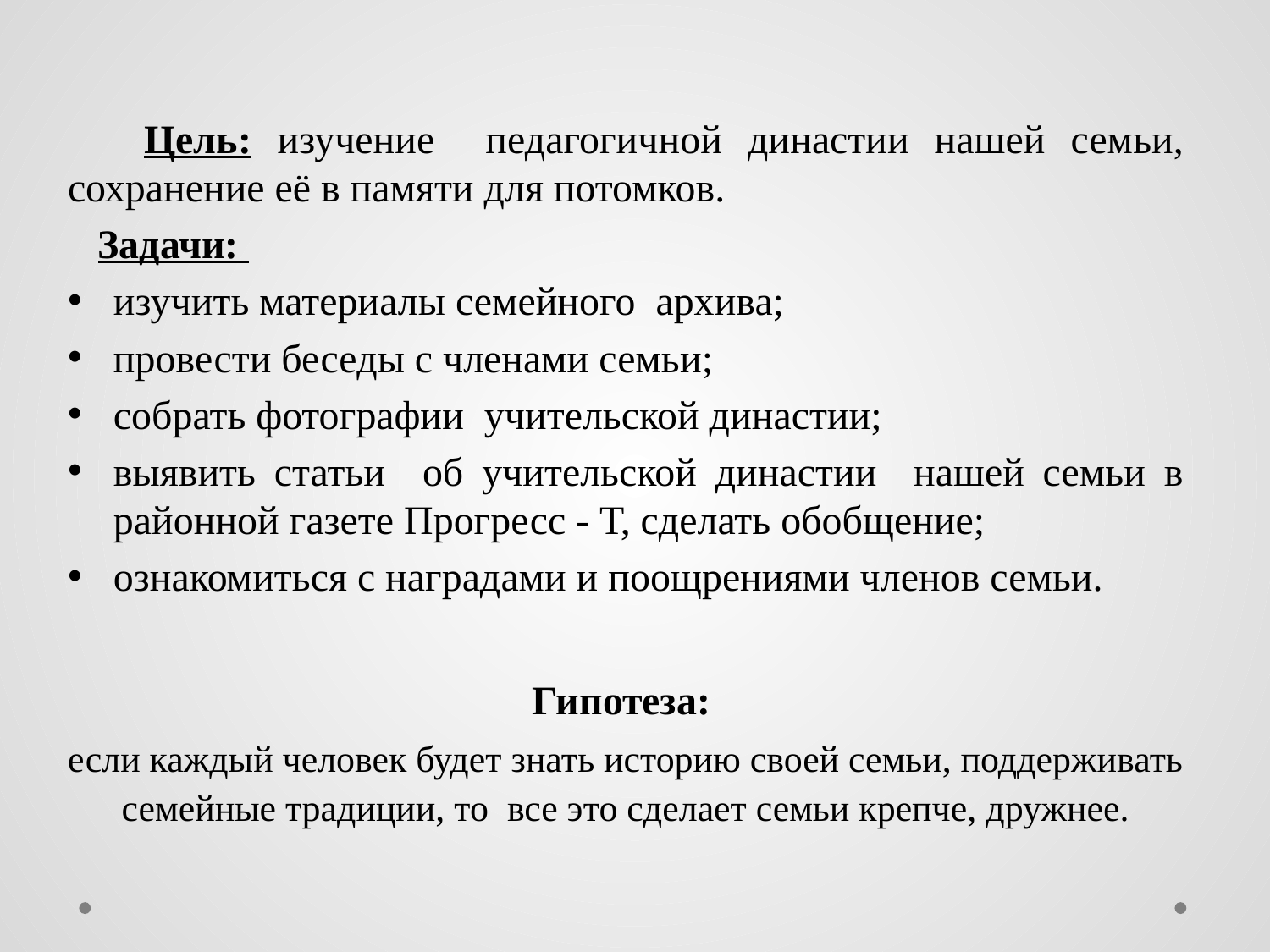

Цель: изучение  педагогичной династии нашей семьи, сохранение её в памяти для потомков.
   Задачи:
изучить материалы семейного  архива;
провести беседы с членами семьи;
собрать фотографии  учительской династии;
выявить статьи  об учительской династии  нашей семьи в районной газете Прогресс - Т, сделать обобщение;
ознакомиться с наградами и поощрениями членов семьи.

Гипотеза:
если каждый человек будет знать историю своей семьи, поддерживать семейные традиции, то  все это сделает семьи крепче, дружнее.